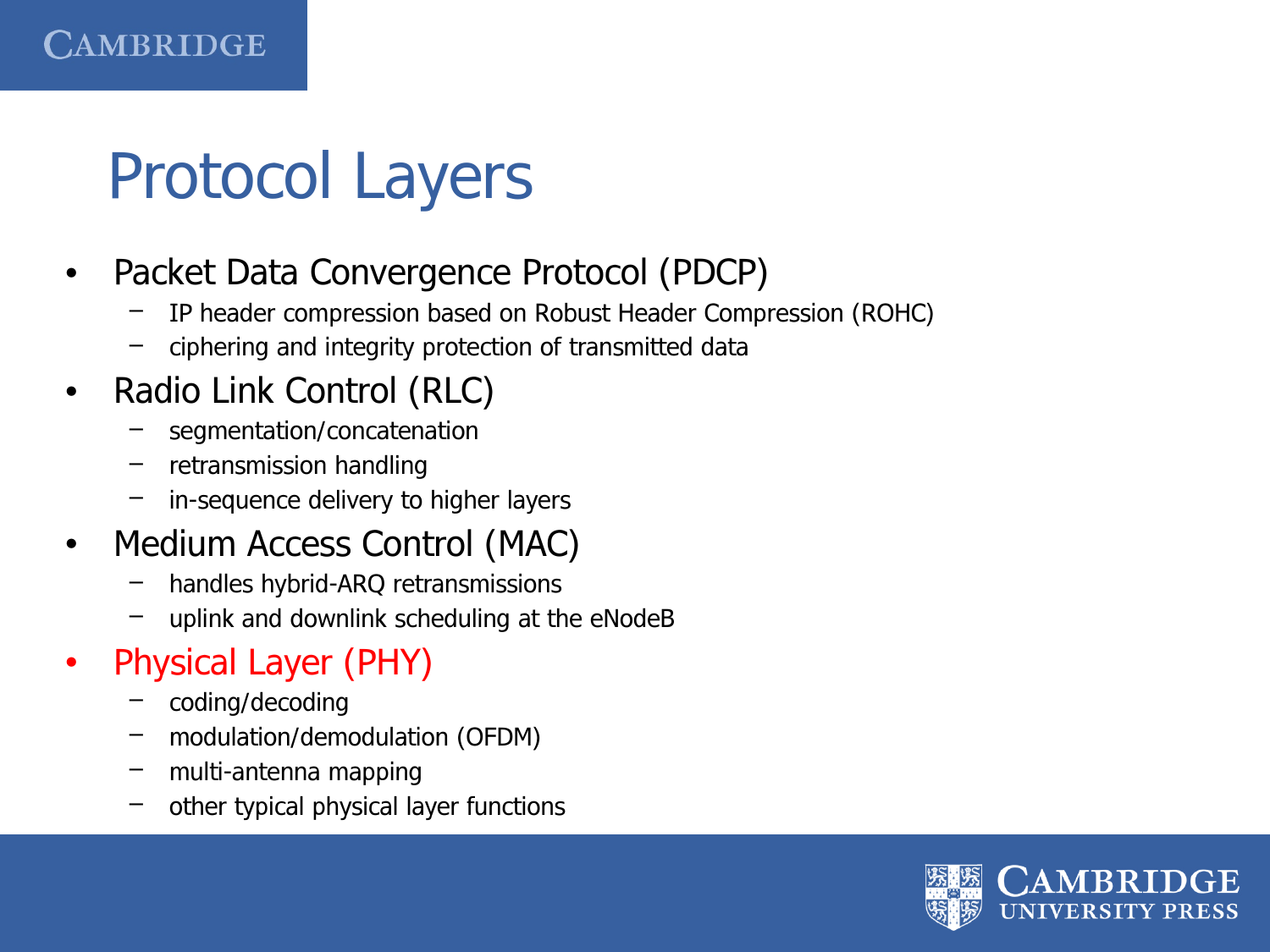

# Protocol Layers
Packet Data Convergence Protocol (PDCP)
IP header compression based on Robust Header Compression (ROHC)
ciphering and integrity protection of transmitted data
Radio Link Control (RLC)
segmentation/concatenation
retransmission handling
in-sequence delivery to higher layers
Medium Access Control (MAC)
handles hybrid-ARQ retransmissions
uplink and downlink scheduling at the eNodeB
Physical Layer (PHY)
coding/decoding
modulation/demodulation (OFDM)
multi-antenna mapping
other typical physical layer functions